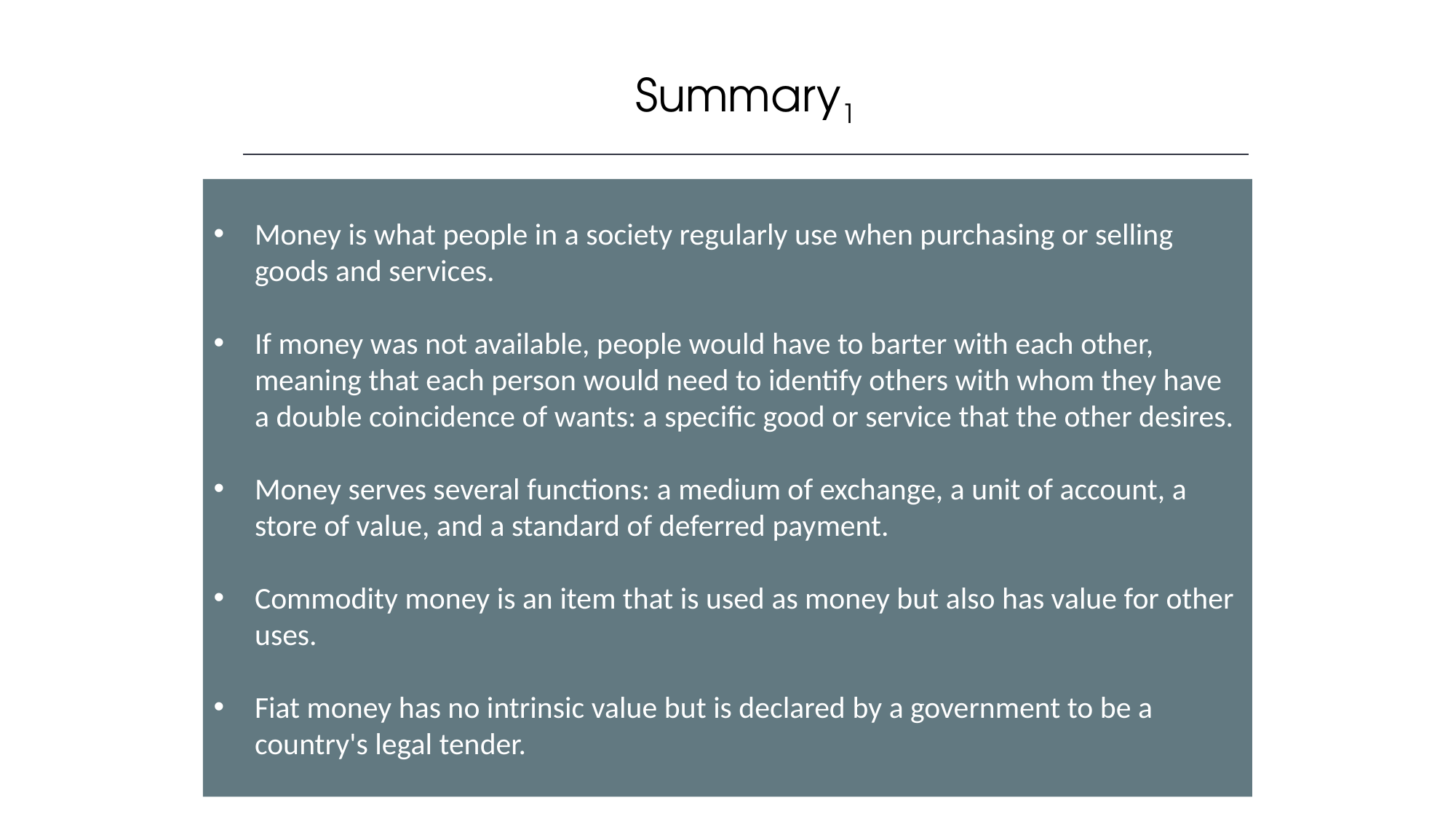

Summary1
Money is what people in a society regularly use when purchasing or selling goods and services.

If money was not available, people would have to barter with each other, meaning that each person would need to identify others with whom they have a double coincidence of wants: a specific good or service that the other desires.

Money serves several functions: a medium of exchange, a unit of account, a store of value, and a standard of deferred payment.

Commodity money is an item that is used as money but also has value for other uses.

Fiat money has no intrinsic value but is declared by a government to be a country's legal tender.